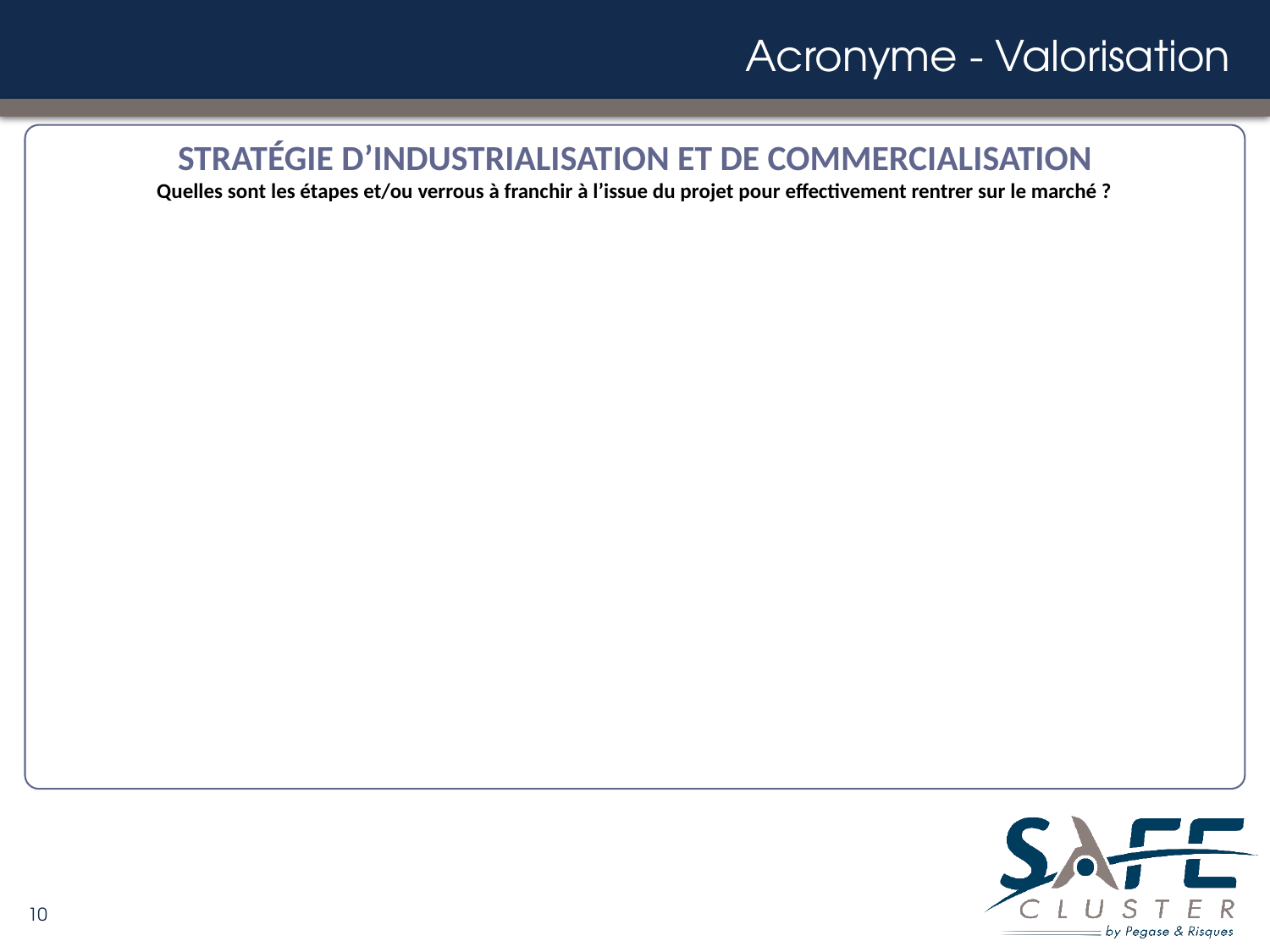

# Acronyme - Valorisation
Stratégie d’industrialisation et de commercialisation
Quelles sont les étapes et/ou verrous à franchir à l’issue du projet pour effectivement rentrer sur le marché ?

10